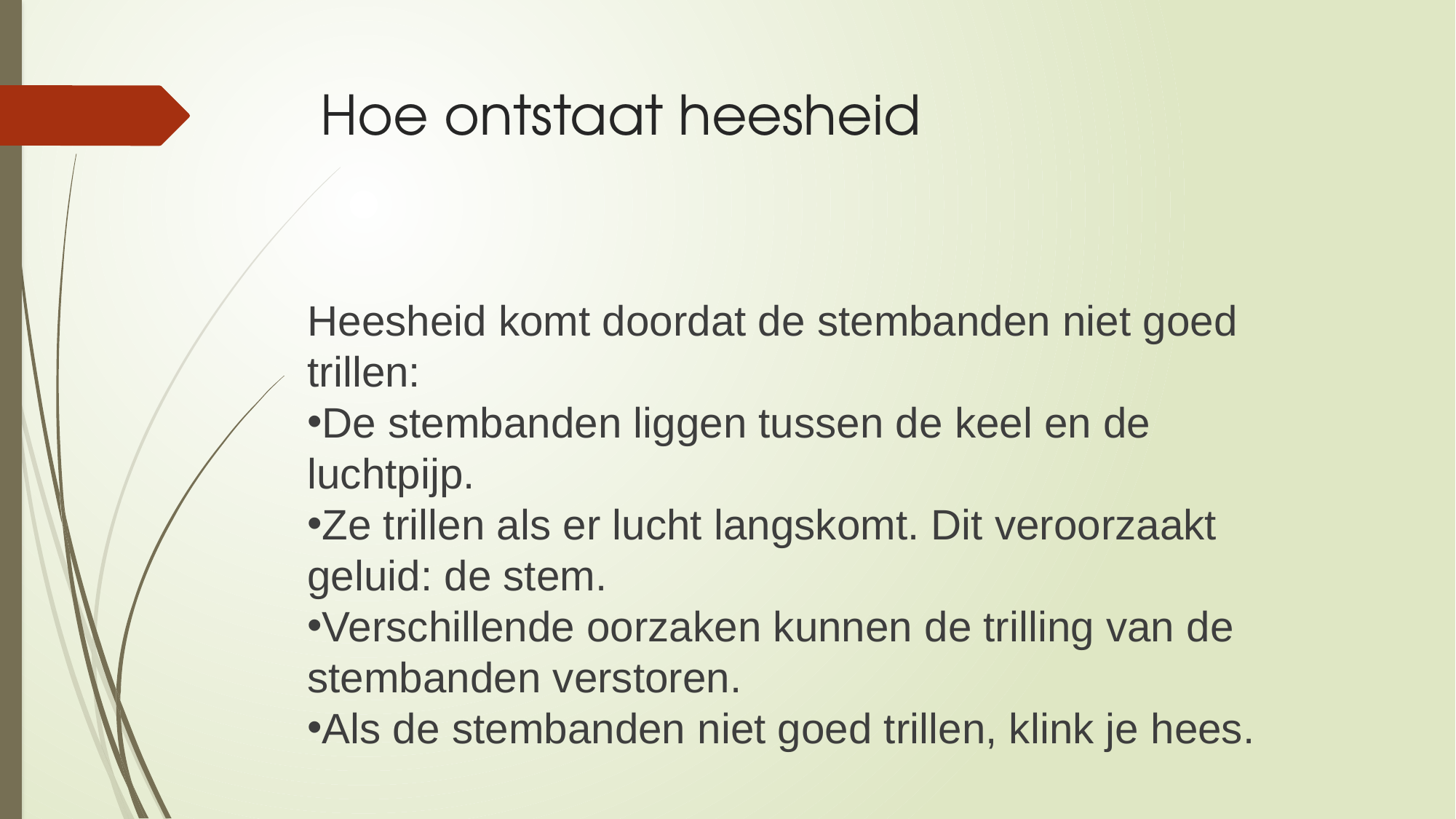

# Hoe ontstaat heesheid
Heesheid komt doordat de stembanden niet goed trillen:
De stembanden liggen tussen de keel en de luchtpijp.
Ze trillen als er lucht langskomt. Dit veroorzaakt geluid: de stem.
Verschillende oorzaken kunnen de trilling van de stembanden verstoren.
Als de stembanden niet goed trillen, klink je hees.